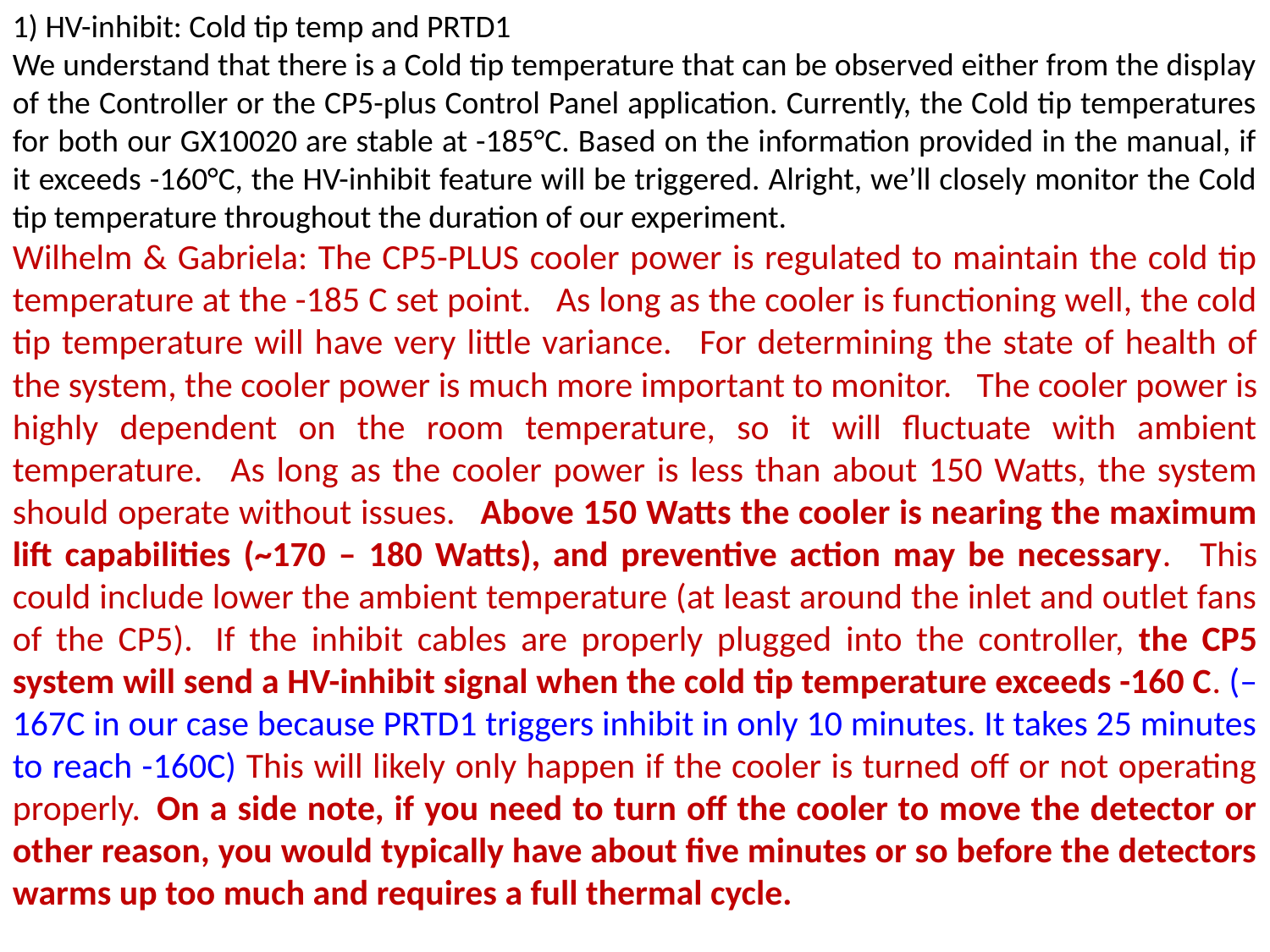

1) HV-inhibit: Cold tip temp and PRTD1
We understand that there is a Cold tip temperature that can be observed either from the display of the Controller or the CP5-plus Control Panel application. Currently, the Cold tip temperatures for both our GX10020 are stable at -185°C. Based on the information provided in the manual, if it exceeds -160°C, the HV-inhibit feature will be triggered. Alright, we’ll closely monitor the Cold tip temperature throughout the duration of our experiment.
Wilhelm & Gabriela: The CP5-PLUS cooler power is regulated to maintain the cold tip temperature at the -185 C set point.   As long as the cooler is functioning well, the cold tip temperature will have very little variance.   For determining the state of health of the system, the cooler power is much more important to monitor.   The cooler power is highly dependent on the room temperature, so it will fluctuate with ambient temperature.   As long as the cooler power is less than about 150 Watts, the system should operate without issues.   Above 150 Watts the cooler is nearing the maximum lift capabilities (~170 – 180 Watts), and preventive action may be necessary.   This could include lower the ambient temperature (at least around the inlet and outlet fans of the CP5).  If the inhibit cables are properly plugged into the controller, the CP5 system will send a HV-inhibit signal when the cold tip temperature exceeds -160 C. (–167C in our case because PRTD1 triggers inhibit in only 10 minutes. It takes 25 minutes to reach -160C) This will likely only happen if the cooler is turned off or not operating properly.  On a side note, if you need to turn off the cooler to move the detector or other reason, you would typically have about five minutes or so before the detectors warms up too much and requires a full thermal cycle.